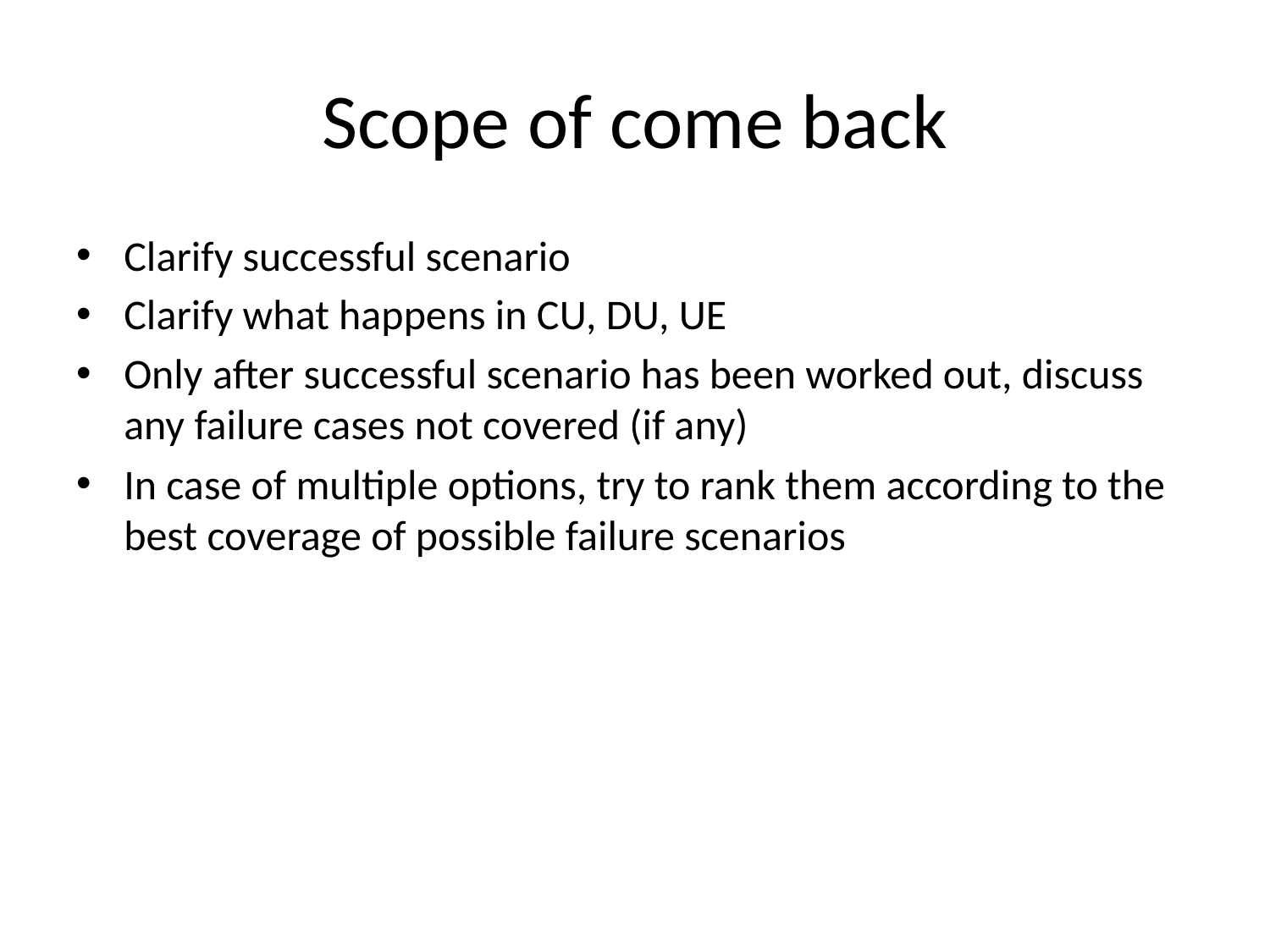

# Scope of come back
Clarify successful scenario
Clarify what happens in CU, DU, UE
Only after successful scenario has been worked out, discuss any failure cases not covered (if any)
In case of multiple options, try to rank them according to the best coverage of possible failure scenarios